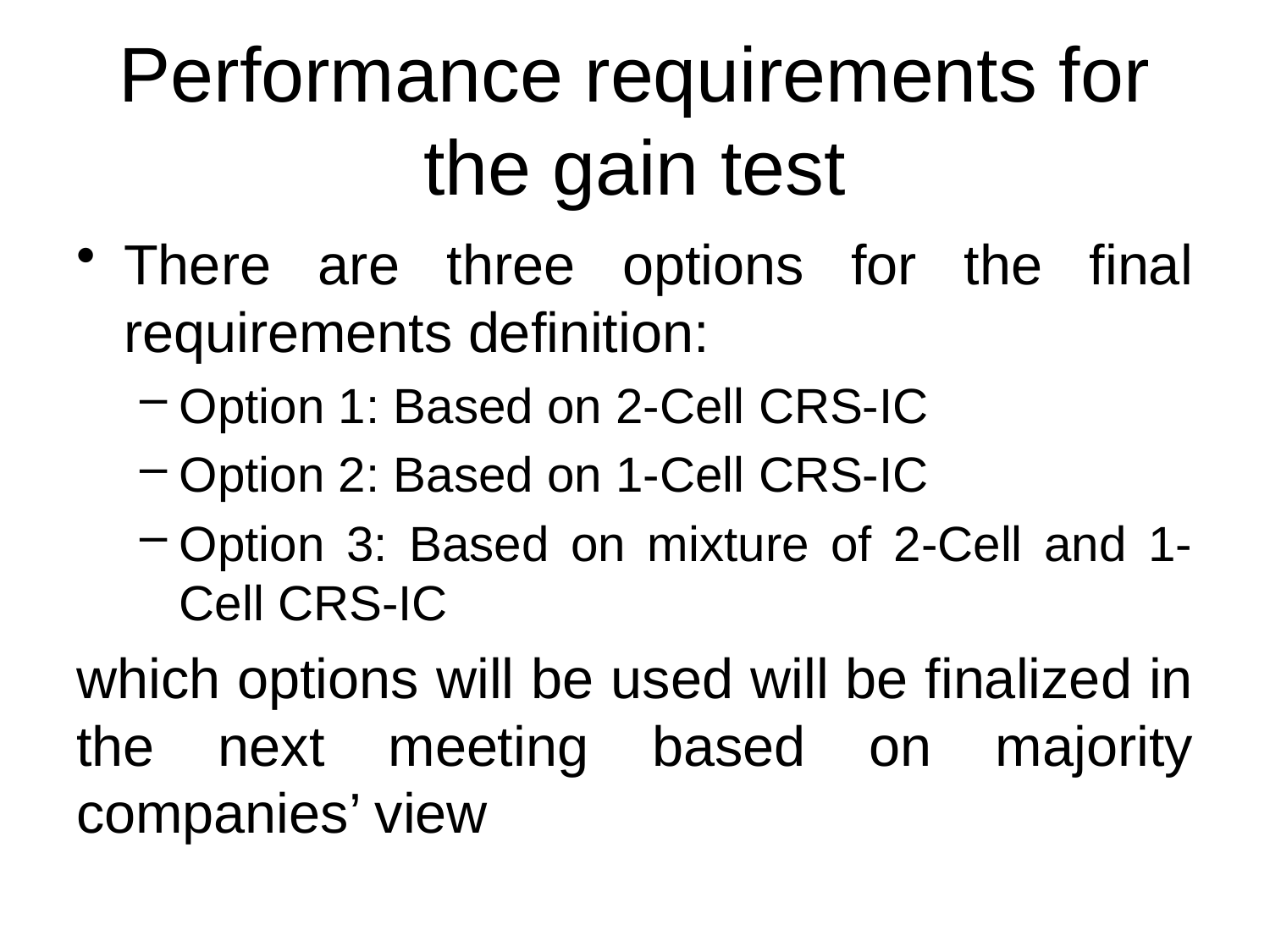

# Performance requirements for the gain test
There are three options for the final requirements definition:
Option 1: Based on 2-Cell CRS-IC
Option 2: Based on 1-Cell CRS-IC
Option 3: Based on mixture of 2-Cell and 1-Cell CRS-IC
which options will be used will be finalized in the next meeting based on majority companies’ view